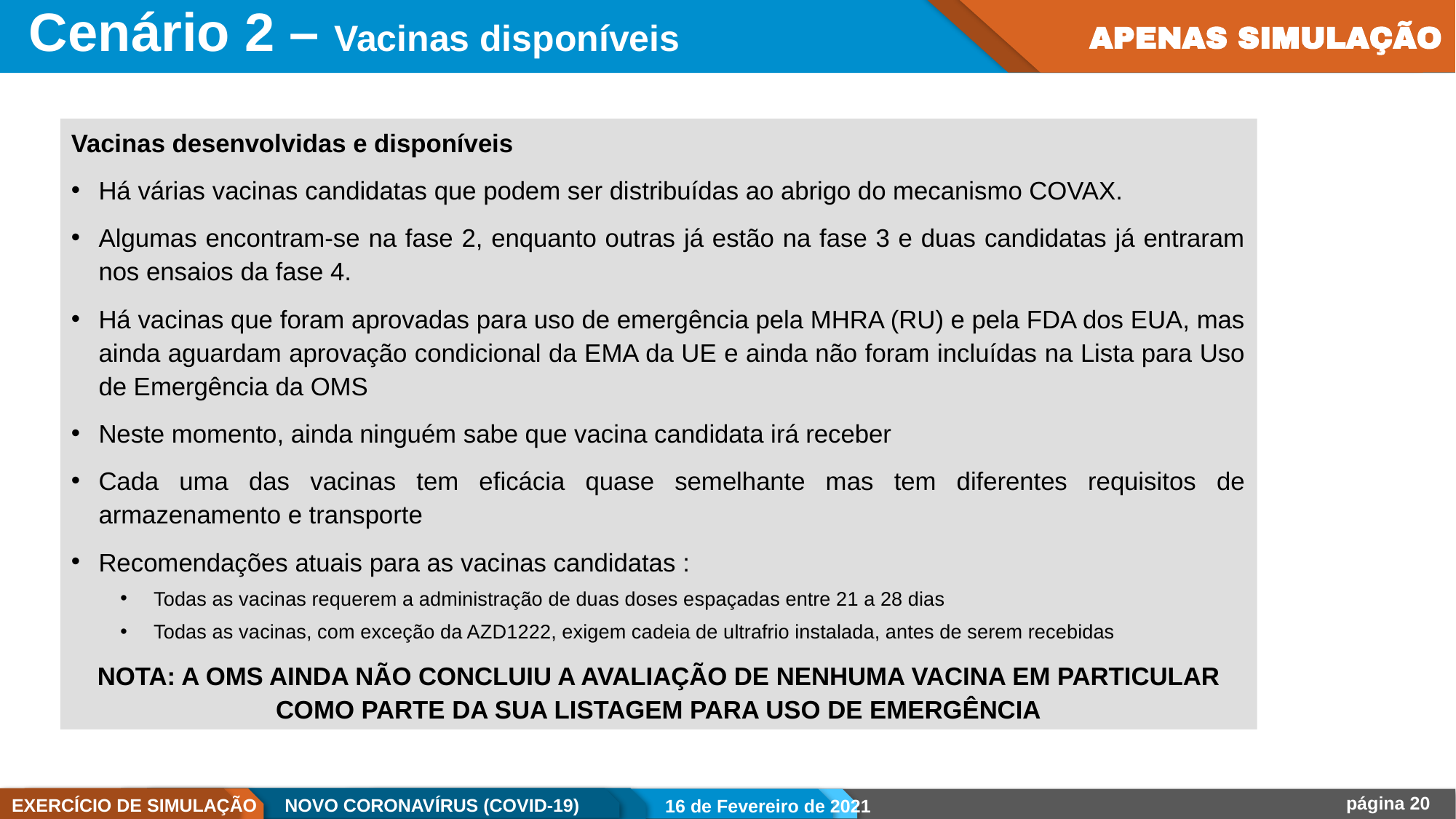

# Cenário 2 – Vacinas disponíveis

APENAS SIMULAÇÃO
Vacinas desenvolvidas e disponíveis
Há várias vacinas candidatas que podem ser distribuídas ao abrigo do mecanismo COVAX.
Algumas encontram-se na fase 2, enquanto outras já estão na fase 3 e duas candidatas já entraram nos ensaios da fase 4.
Há vacinas que foram aprovadas para uso de emergência pela MHRA (RU) e pela FDA dos EUA, mas ainda aguardam aprovação condicional da EMA da UE e ainda não foram incluídas na Lista para Uso de Emergência da OMS
Neste momento, ainda ninguém sabe que vacina candidata irá receber
Cada uma das vacinas tem eficácia quase semelhante mas tem diferentes requisitos de armazenamento e transporte
Recomendações atuais para as vacinas candidatas :
Todas as vacinas requerem a administração de duas doses espaçadas entre 21 a 28 dias
Todas as vacinas, com exceção da AZD1222, exigem cadeia de ultrafrio instalada, antes de serem recebidas
NOTA: A OMS AINDA NÃO CONCLUIU A AVALIAÇÃO DE NENHUMA VACINA EM PARTICULAR COMO PARTE DA SUA LISTAGEM PARA USO DE EMERGÊNCIA
16 de Fevereiro de 2021